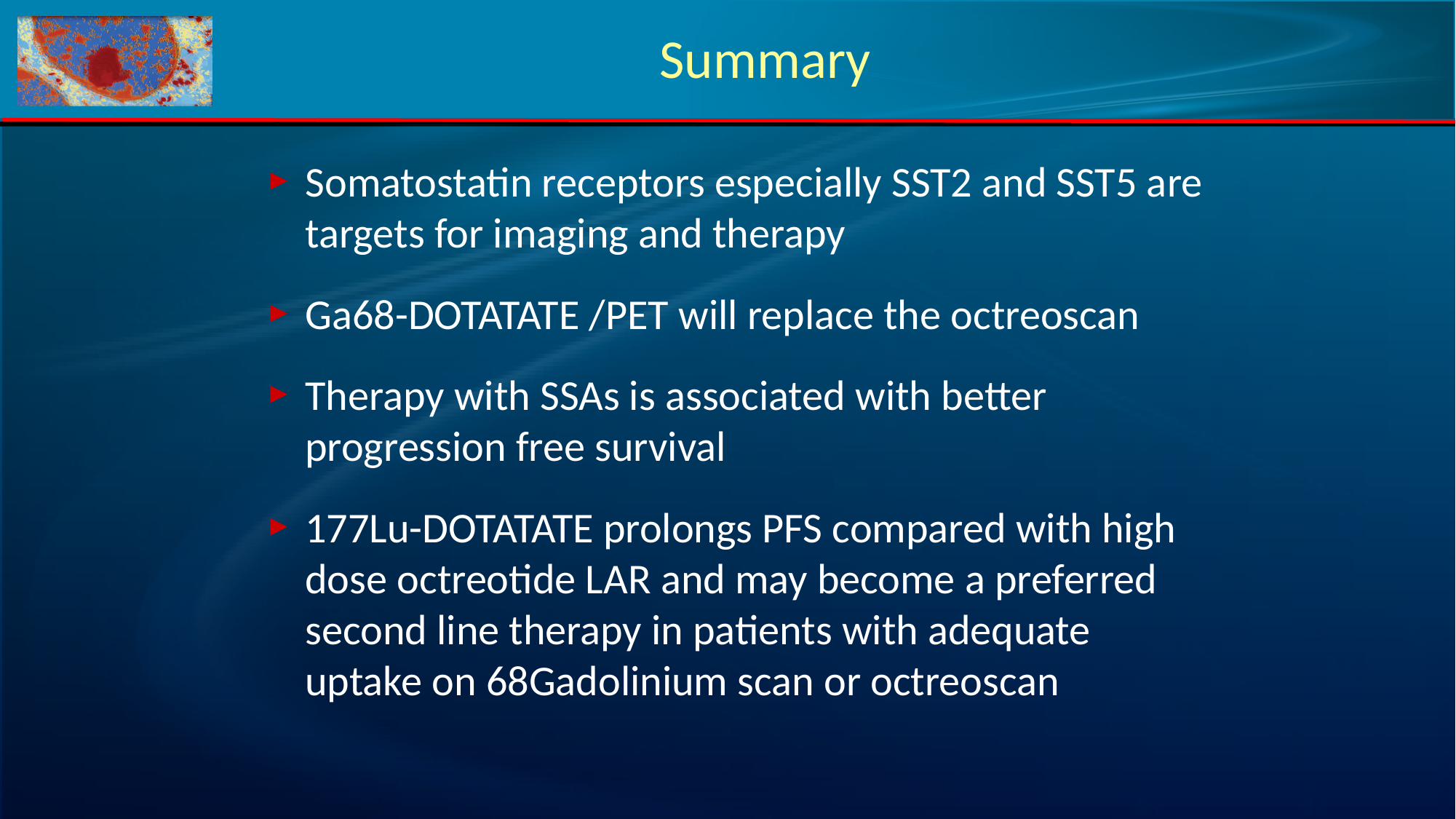

# Summary
Somatostatin receptors especially SST2 and SST5 are targets for imaging and therapy
Ga68-DOTATATE /PET will replace the octreoscan
Therapy with SSAs is associated with better progression free survival
177Lu-DOTATATE prolongs PFS compared with high dose octreotide LAR and may become a preferred second line therapy in patients with adequate uptake on 68Gadolinium scan or octreoscan